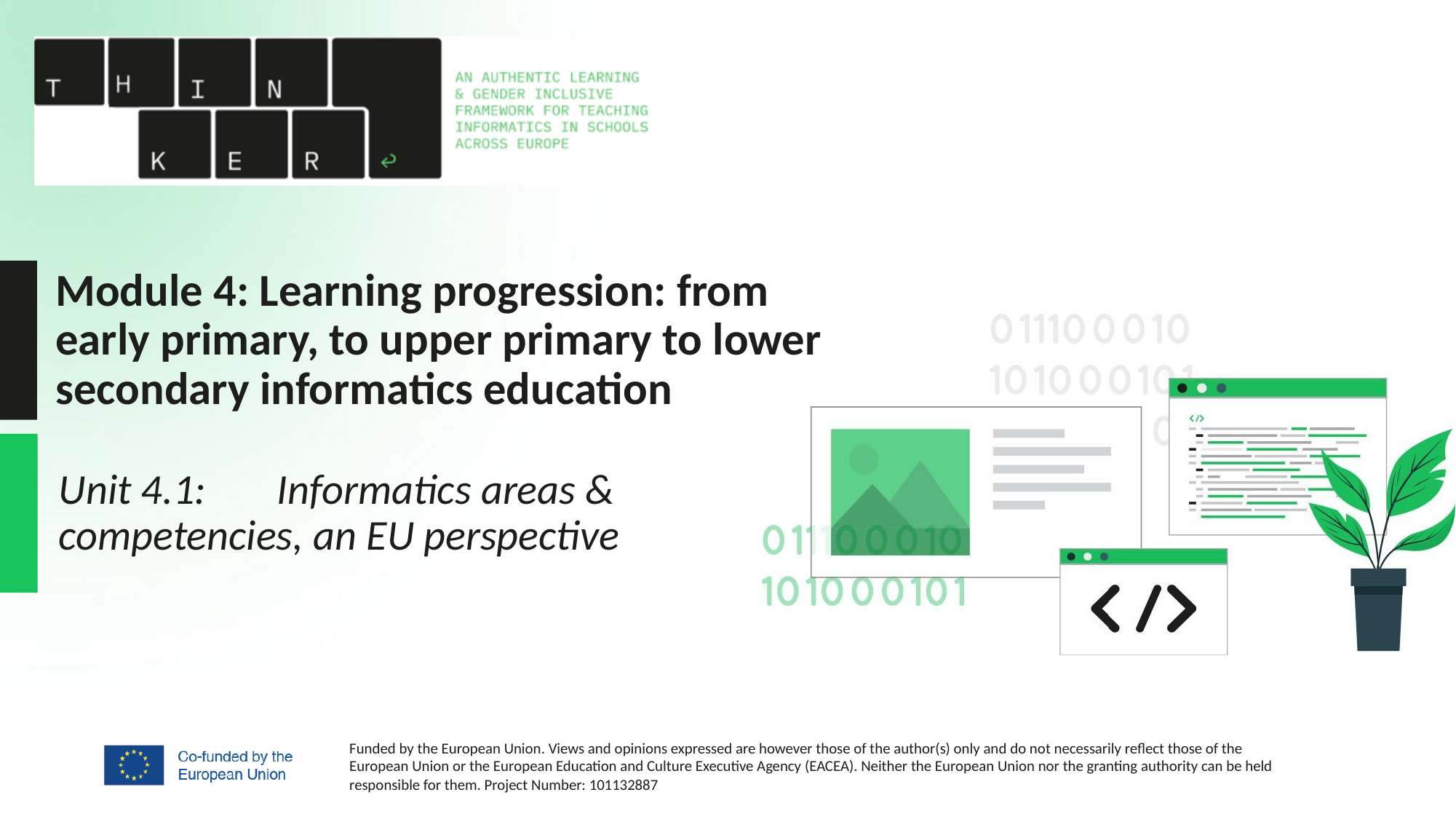

# Module 4: Learning progression: from early primary, to upper primary to lower secondary informatics education
Unit 4.1:	Informatics areas & competencies, an EU perspective